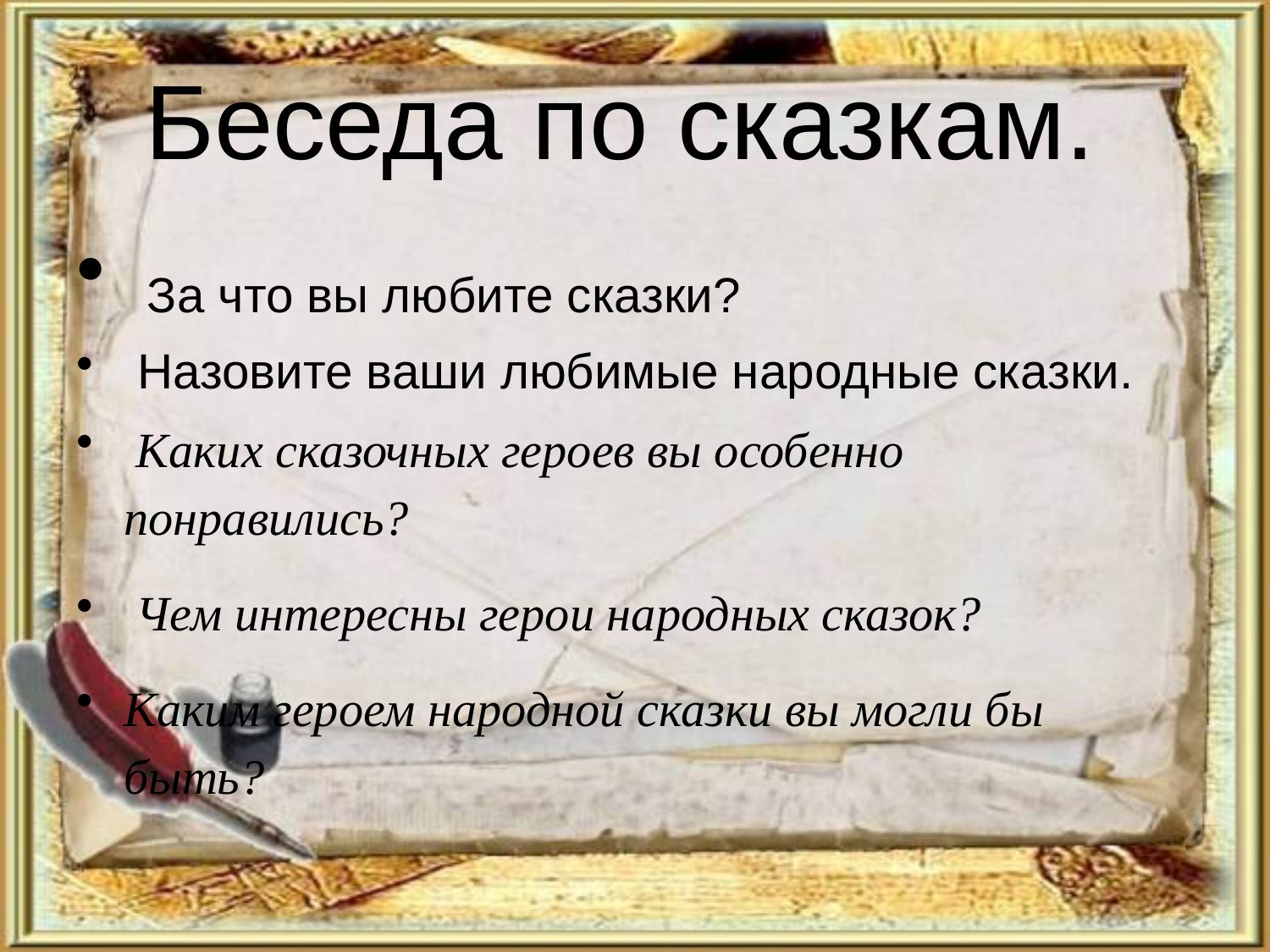

# Беседа по сказкам.
 За что вы любите сказки?
 Назовите ваши любимые народные сказки.
 Каких сказочных героев вы особенно  понравились?
 Чем интересны герои народных сказок?
Каким героем народной сказки вы могли бы быть?